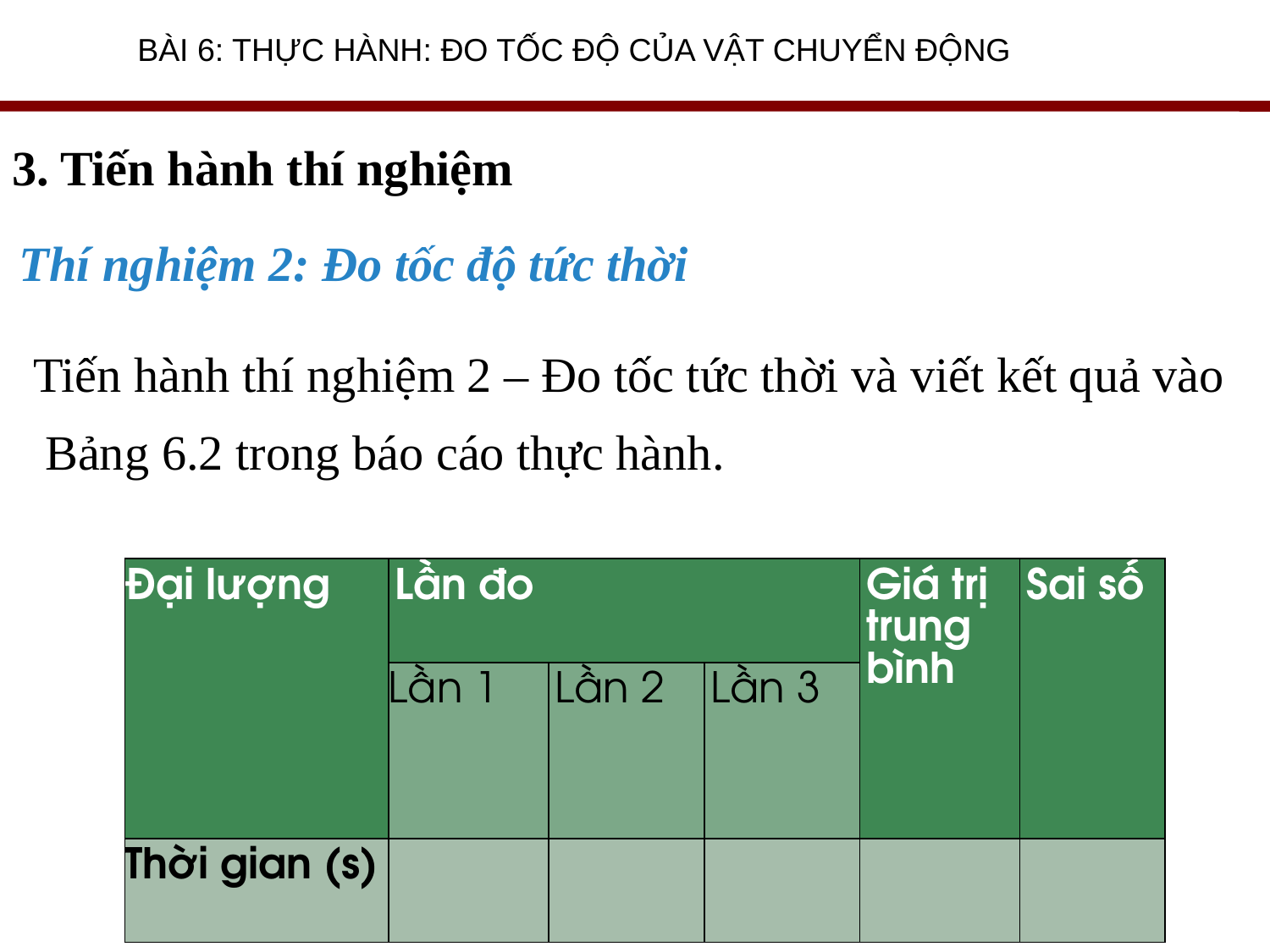

BÀI 6: THỰC HÀNH: ĐO TỐC ĐỘ CỦA VẬT CHUYỂN ĐỘNG

Tiến hành thí nghiệm
Thí nghiệm 2: Đo tốc độ tức thời
Tiến hành thí nghiệm 2 – Đo tốc tức thời và viết kết quả vào
 Bảng 6.2 trong báo cáo thực hành.
| Đại lượng | Lần đo |  |  | Giá trị trung bình | Sai số |
| --- | --- | --- | --- | --- | --- |
|  | Lần 1 | Lần 2 | Lần 3 |  |  |
| Thời gian (s) |  |  |  |  |  |